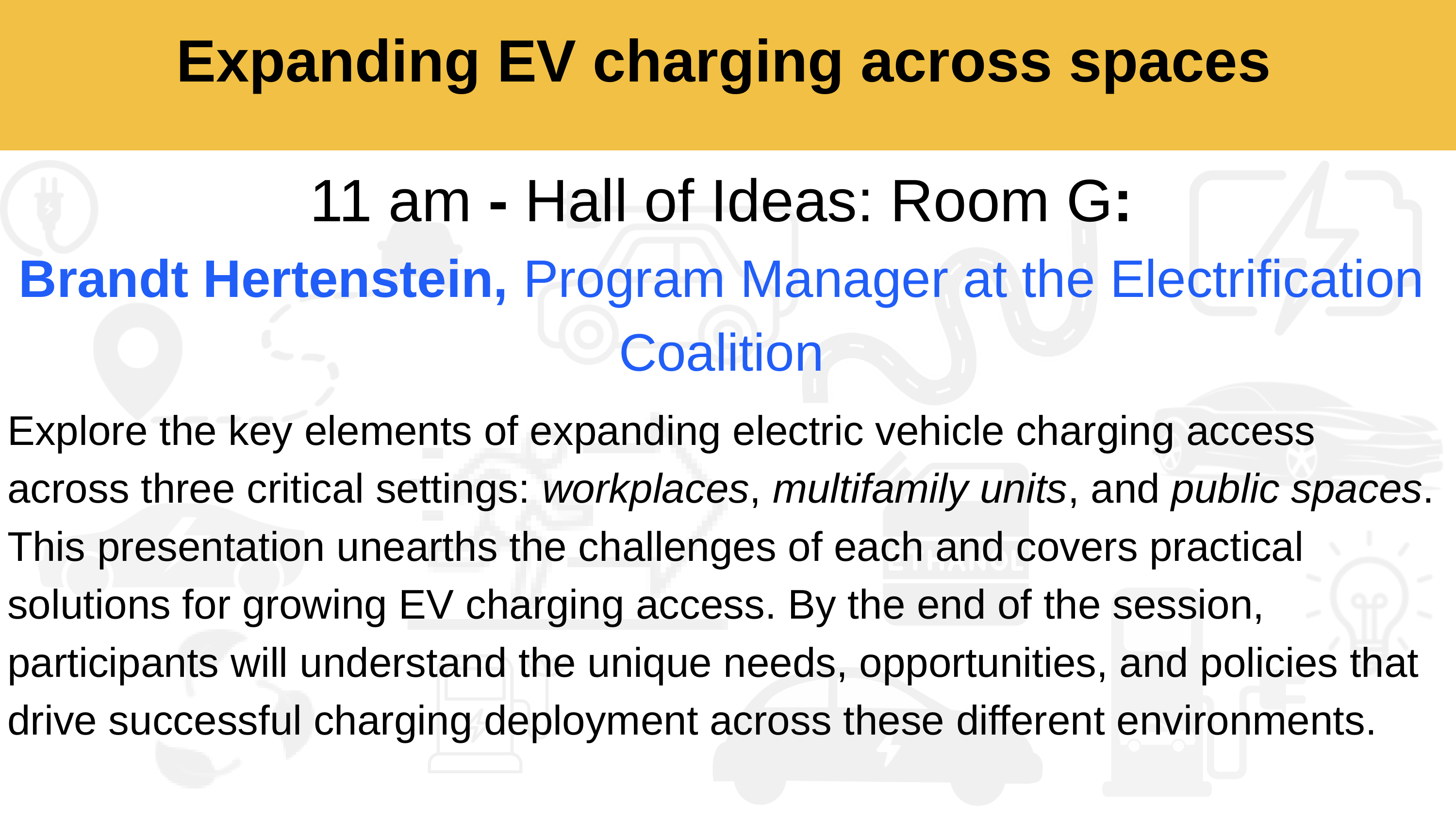

Expanding EV charging across spaces
11 am - Hall of Ideas: Room G:
Brandt Hertenstein, Program Manager at the Electrification Coalition

Explore the key elements of expanding electric vehicle charging access across three critical settings: workplaces, multifamily units, and public spaces. This presentation unearths the challenges of each and covers practical solutions for growing EV charging access. By the end of the session, participants will understand the unique needs, opportunities, and policies that drive successful charging deployment across these different environments.